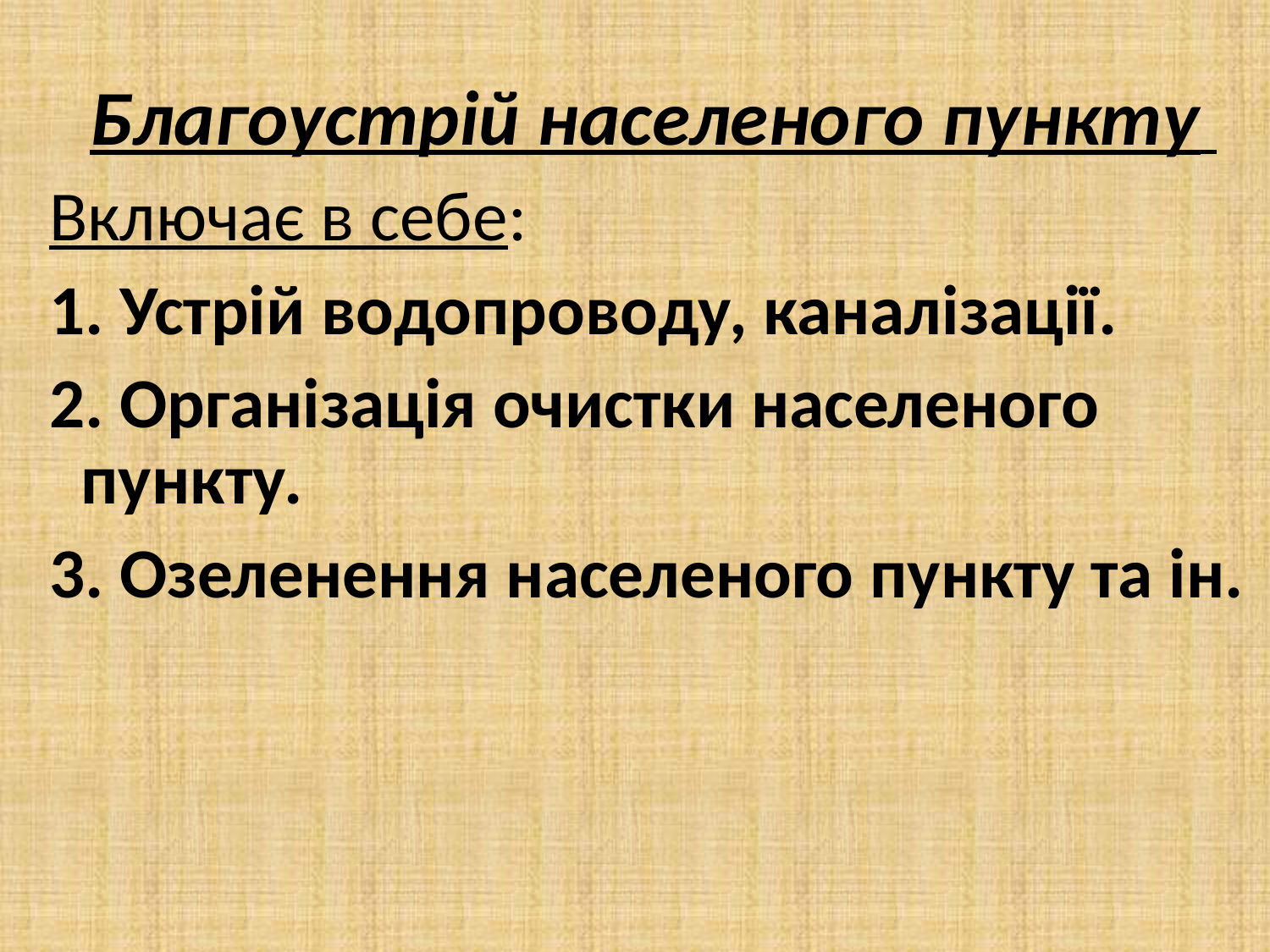

Благоустрій населеного пункту
Включає в себе:
1. Устрій водопроводу, каналізації.
2. Організація очистки населеного пункту.
3. Озеленення населеного пункту та ін.